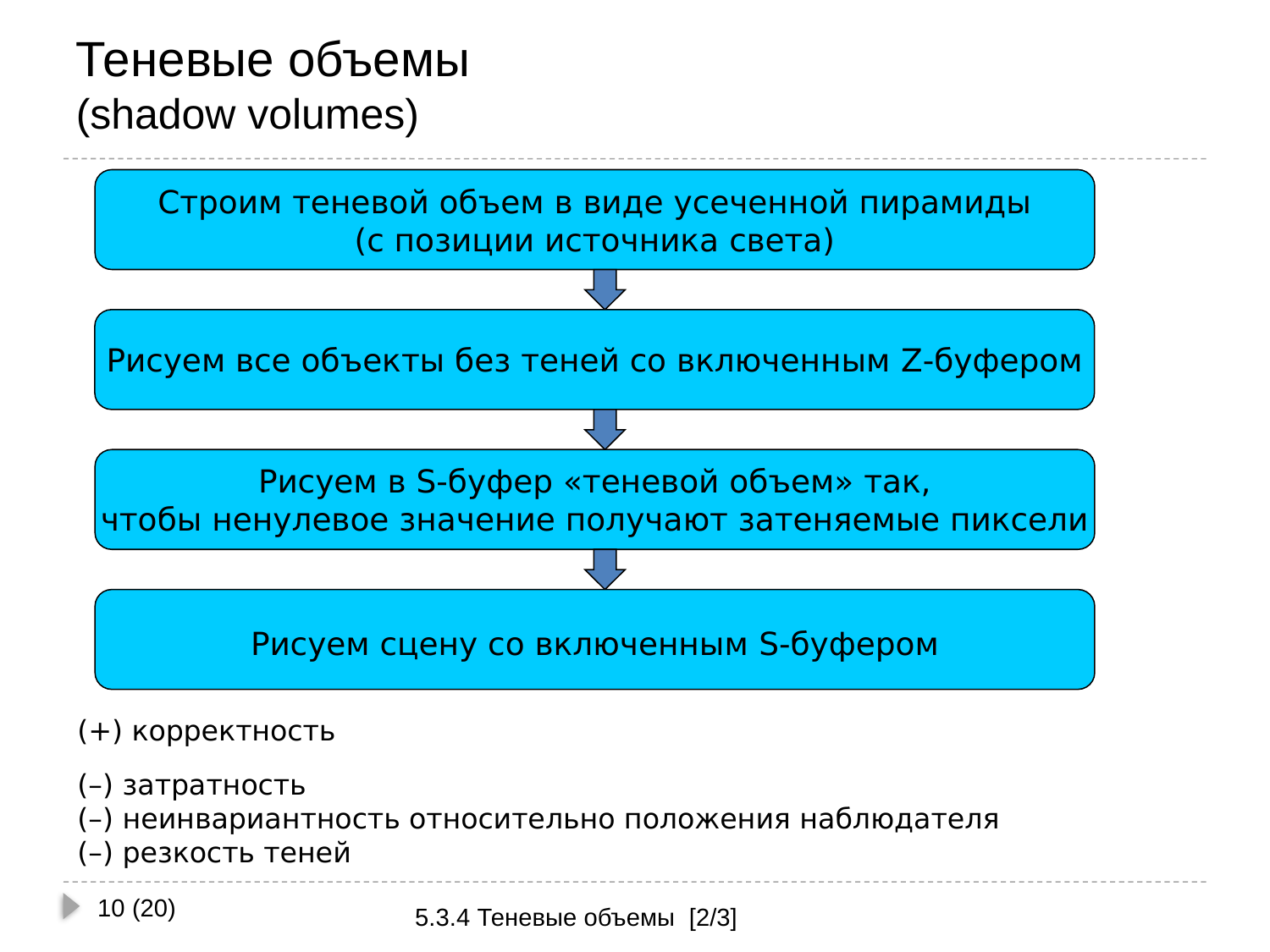

# Теневые объемы (shadow volumes)
Строим теневой объем в виде усеченной пирамиды
(с позиции источника света)

Рисуем все объекты без теней со включенным Z-буфером

Рисуем в S-буфер «теневой объем» так,
чтобы ненулевое значение получают затеняемые пиксели

Рисуем сцену со включенным S-буфером
(+) корректность
(–) затратность
(–) неинвариантность относительно положения наблюдателя
(–) резкость теней
10 (20)
5.3.4 Теневые объемы  [2/3]